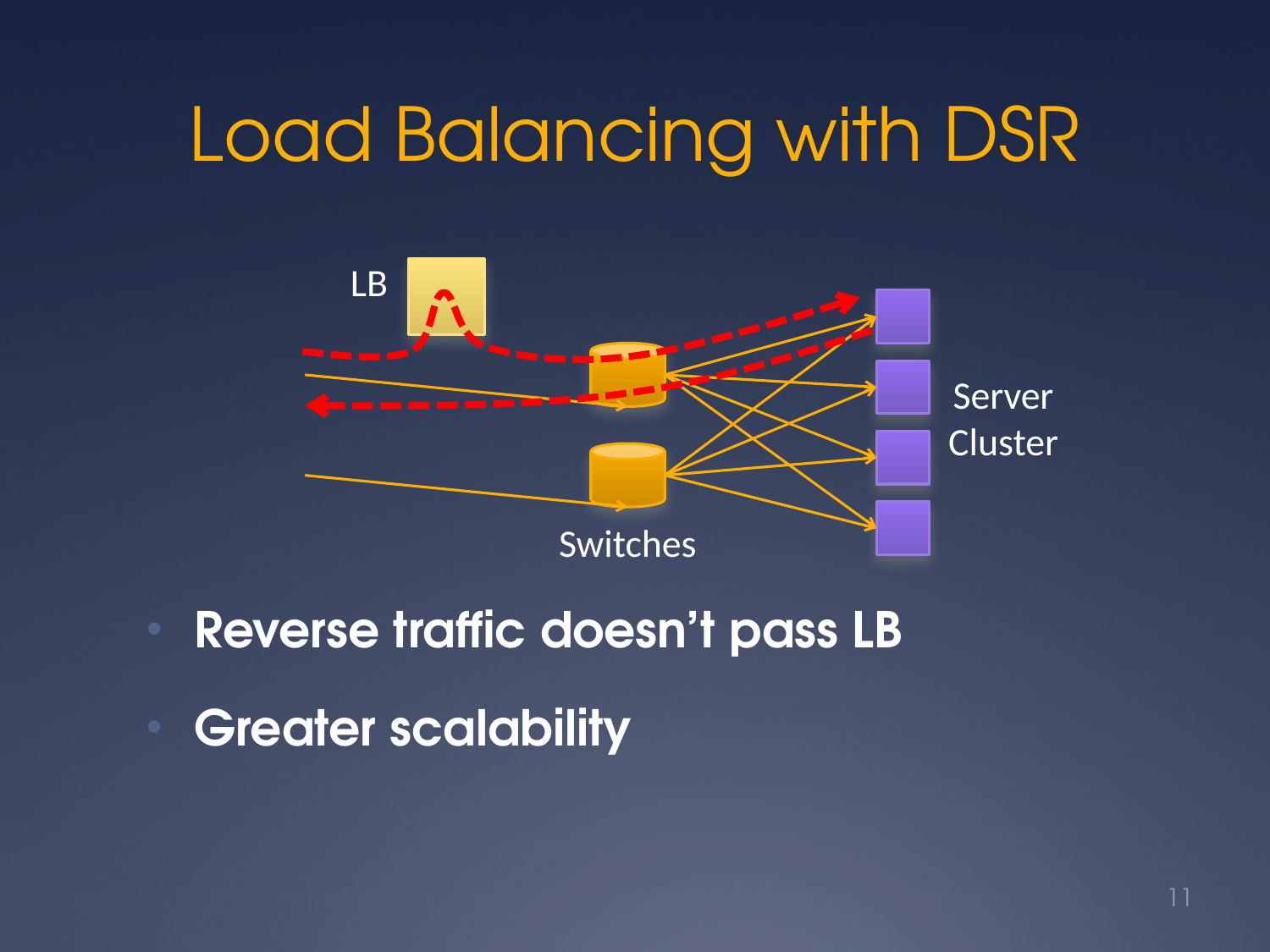

# Load Balancing with DSR
LB

Server
Cluster

Switches

Reverse traffic doesn’t pass LB
Greater scalability
11